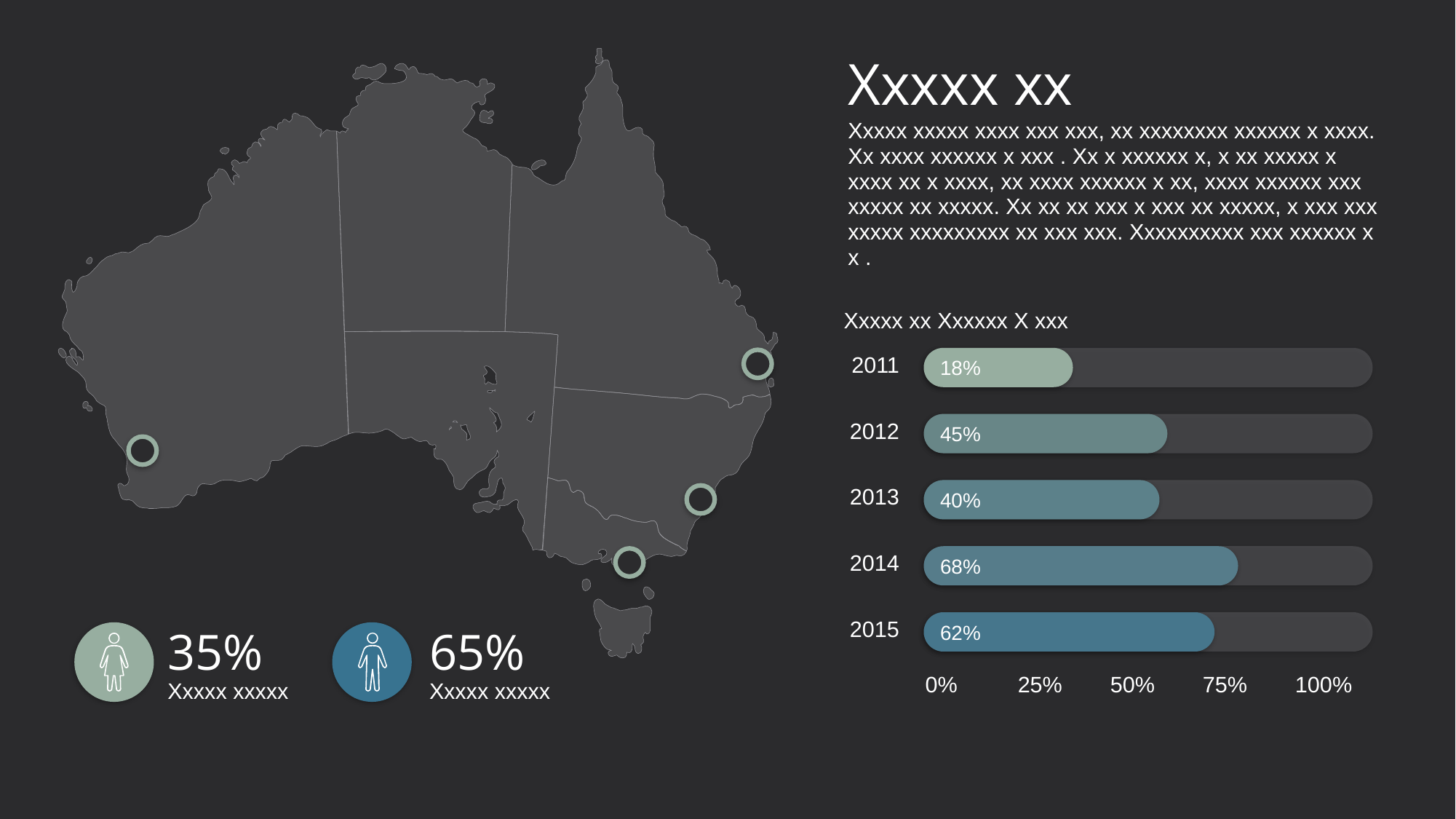

Xxxxx xx
Xxxxx xxxxx xxxx xxx xxx, xx xxxxxxxx xxxxxx x xxxx. Xx xxxx xxxxxx x xxx . Xx x xxxxxx x, x xx xxxxx x xxxx xx x xxxx, xx xxxx xxxxxx x xx, xxxx xxxxxx xxx xxxxx xx xxxxx. Xx xx xx xxx x xxx xx xxxxx, x xxx xxx xxxxx xxxxxxxxx xx xxx xxx. Xxxxxxxxxx xxx xxxxxx x x .
Xxxxx xx Xxxxxx X xxx
2011

0%
25%
50%
75%
100%
2012
2013
2014
2015
18%

45%

40%

68%

62%

35%
Xxxxx xxxxx
65%
Xxxxx xxxxx